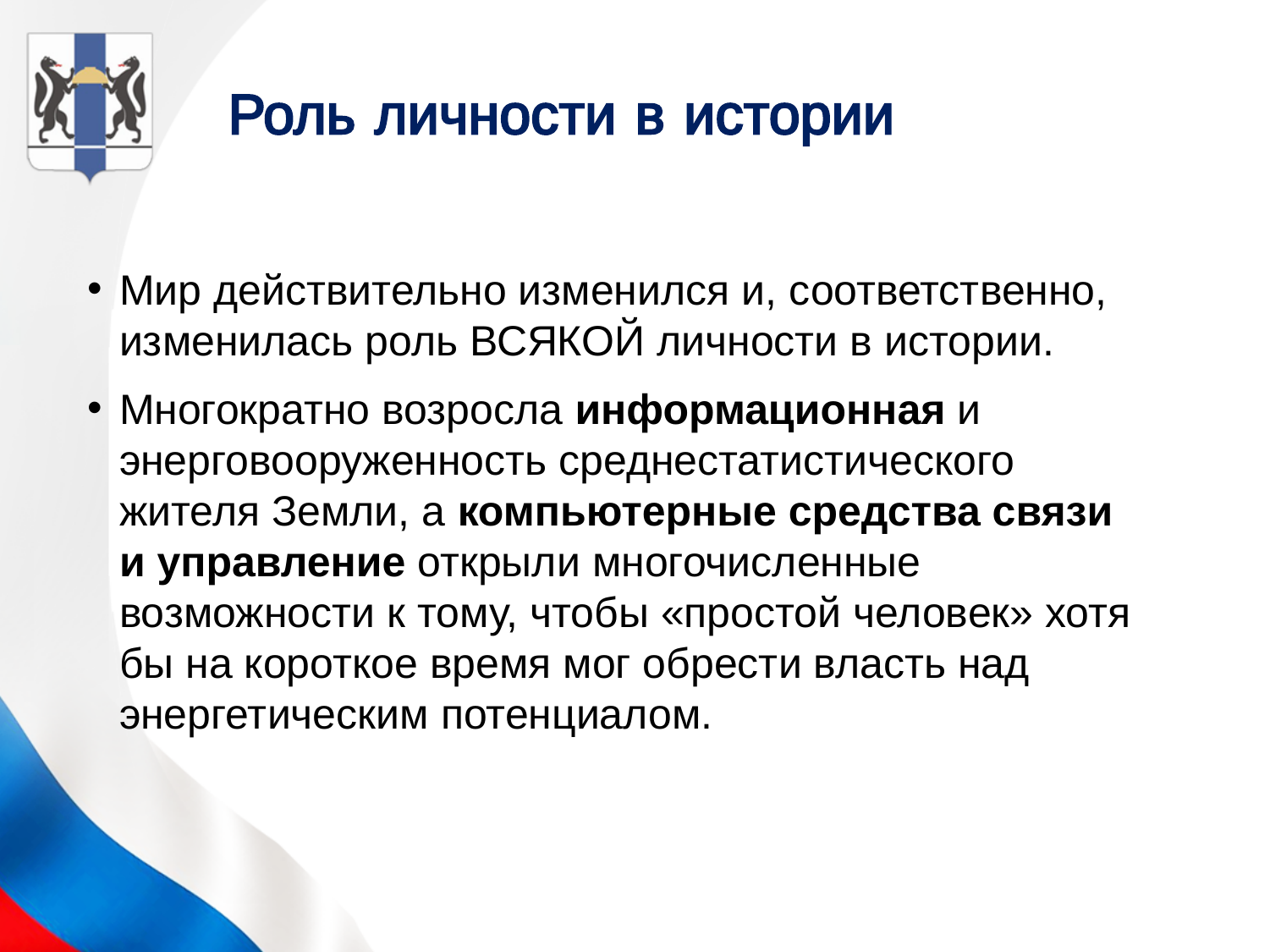

# Роль личности в истории
Мир действительно изменился и, соответственно, изменилась роль ВСЯКОЙ личности в истории.
Многократно возросла информационная и энерговооруженность среднестатистического жителя Земли, а компьютерные средства связи и управление открыли многочисленные возможности к тому, чтобы «простой человек» хотя бы на короткое время мог обрести власть над энергетическим потенциалом.